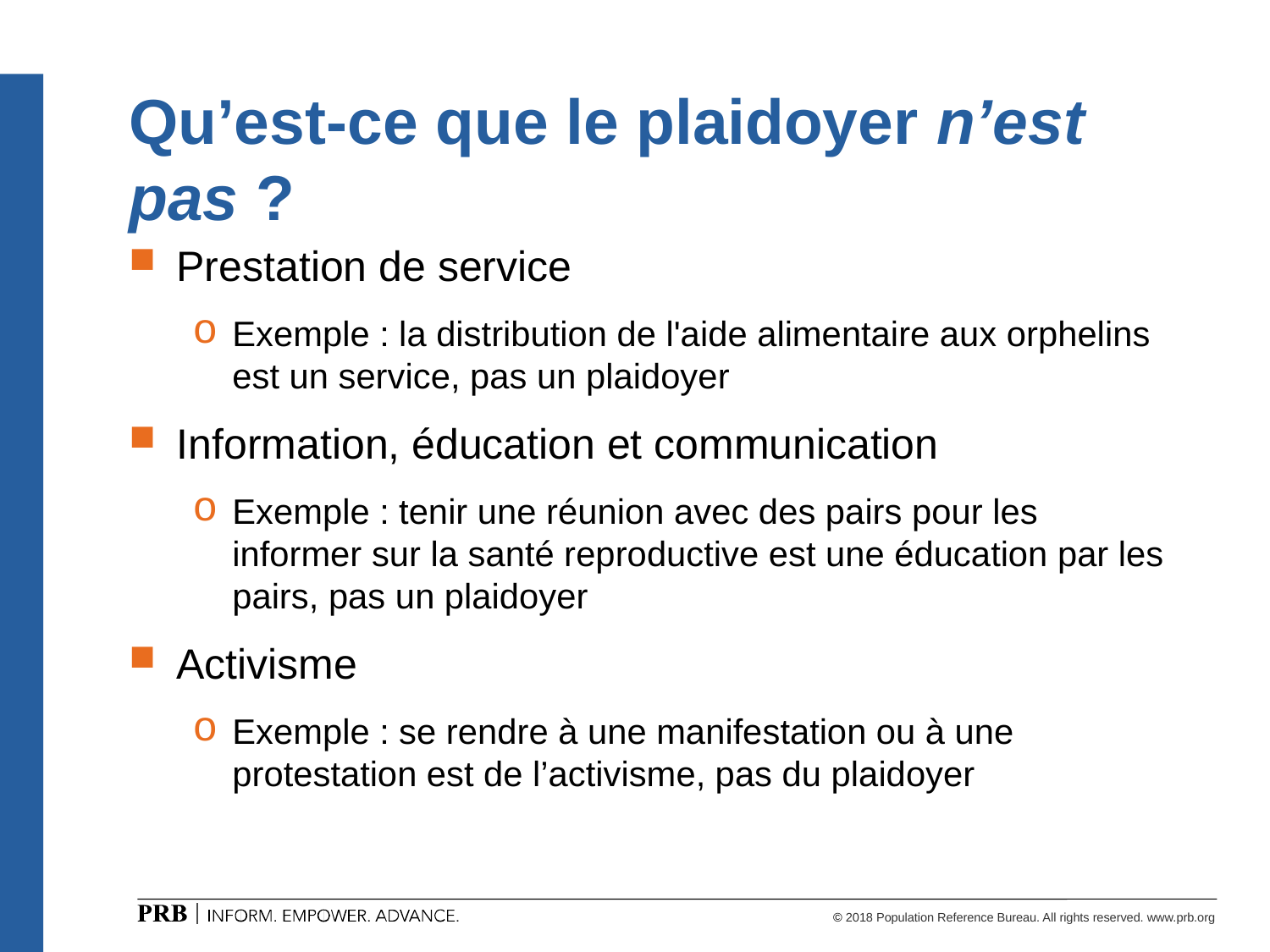

# Qu’est-ce que le plaidoyer n’est pas ?
Prestation de service
Exemple : la distribution de l'aide alimentaire aux orphelins est un service, pas un plaidoyer
Information, éducation et communication
Exemple : tenir une réunion avec des pairs pour les informer sur la santé reproductive est une éducation par les pairs, pas un plaidoyer
Activisme
Exemple : se rendre à une manifestation ou à une protestation est de l’activisme, pas du plaidoyer